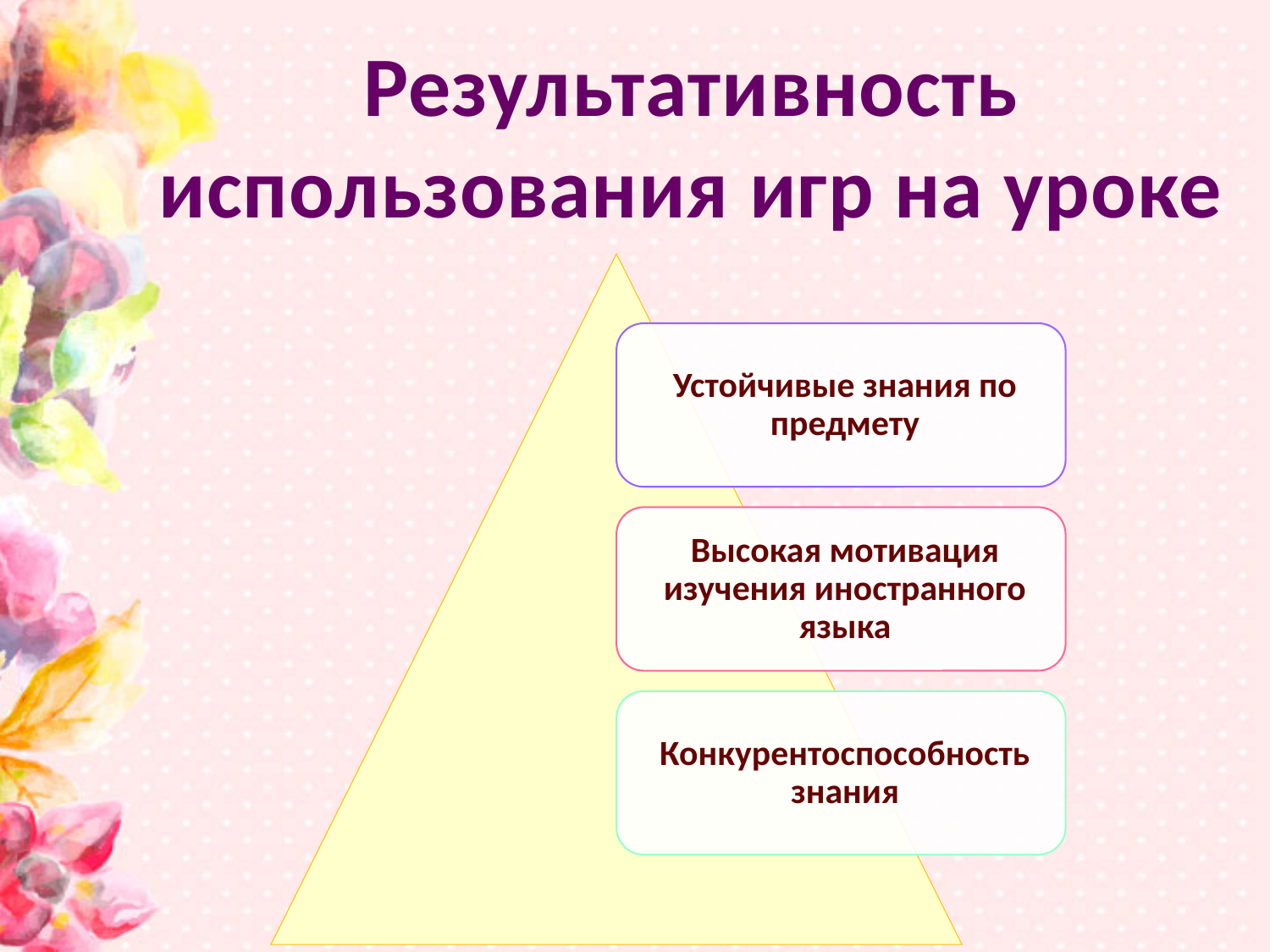

Результативность
использования игр на уроке
Устойчивые знания по предмету
Высокая мотивация изучения иностранного языка
Конкурентоспособность знания